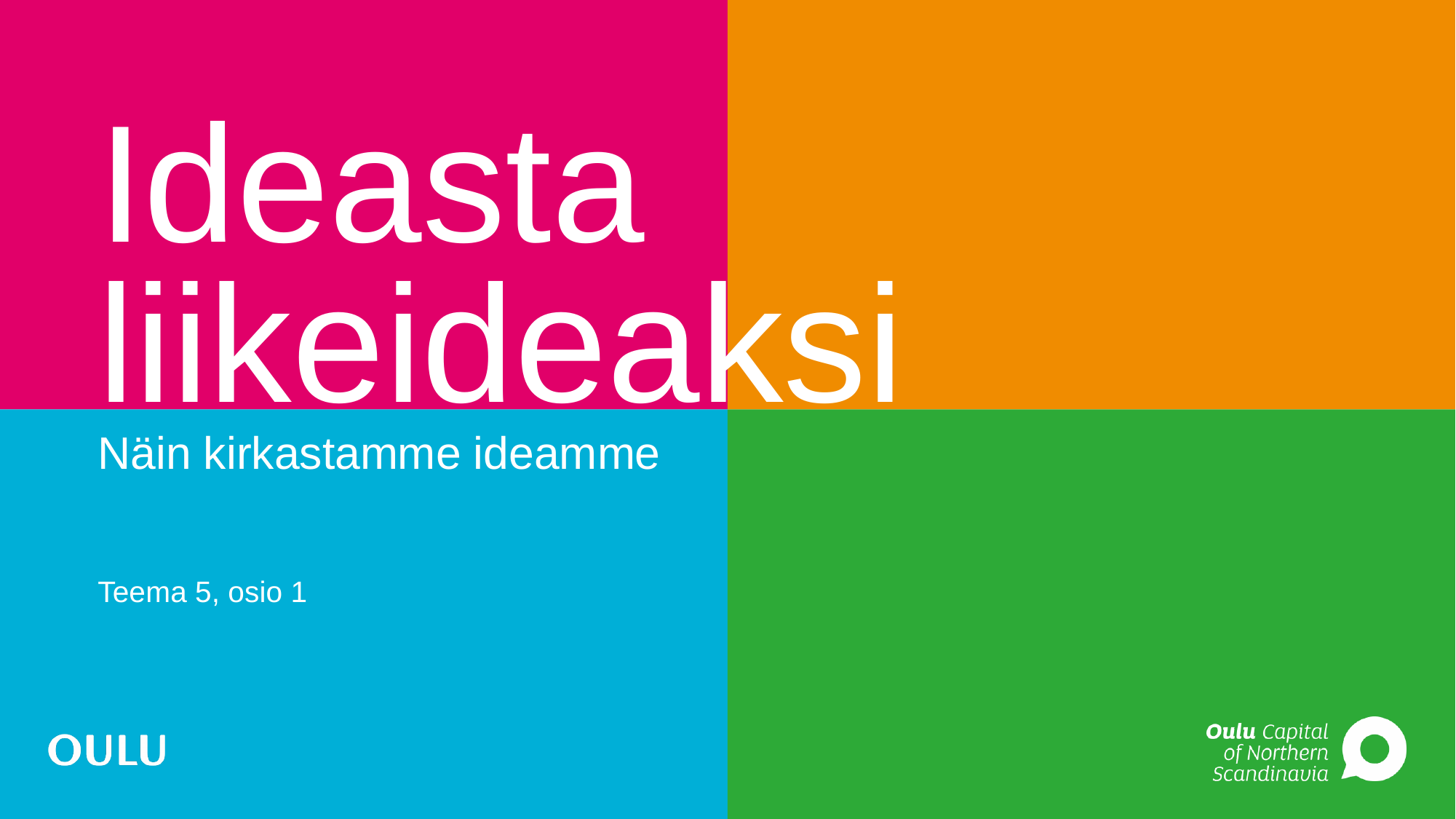

# Ideasta liikeideaksi
Näin kirkastamme ideamme
Teema 5, osio 1